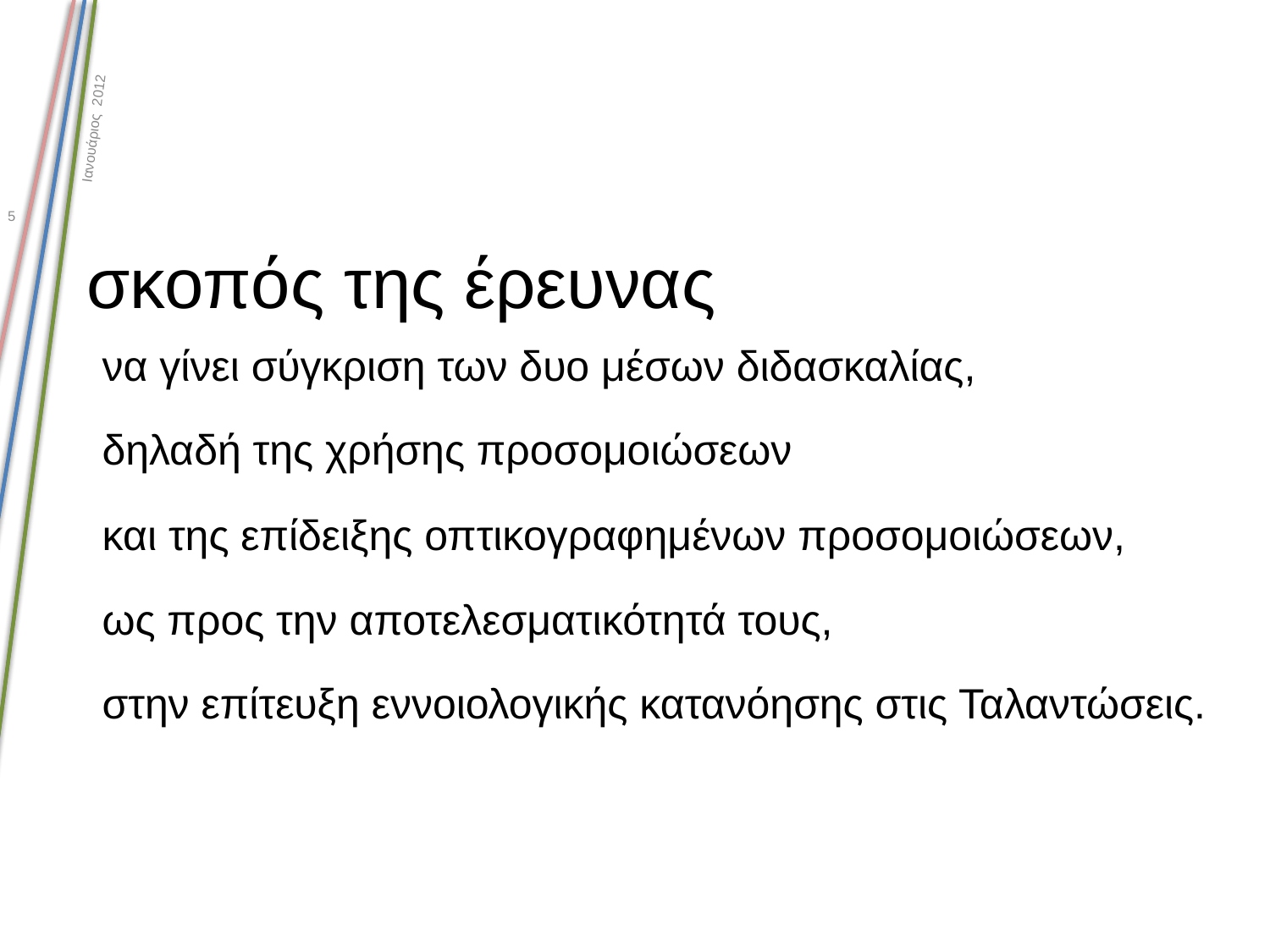

Ιανουάριος  2012
5
σκοπός της έρευνας
να γίνει σύγκριση των δυο μέσων διδασκαλίας,
δηλαδή της χρήσης προσομοιώσεων
και της επίδειξης οπτικογραφημένων προσομοιώσεων,
ως προς την αποτελεσματικότητά τους,
στην επίτευξη εννοιολογικής κατανόησης στις Ταλαντώσεις.